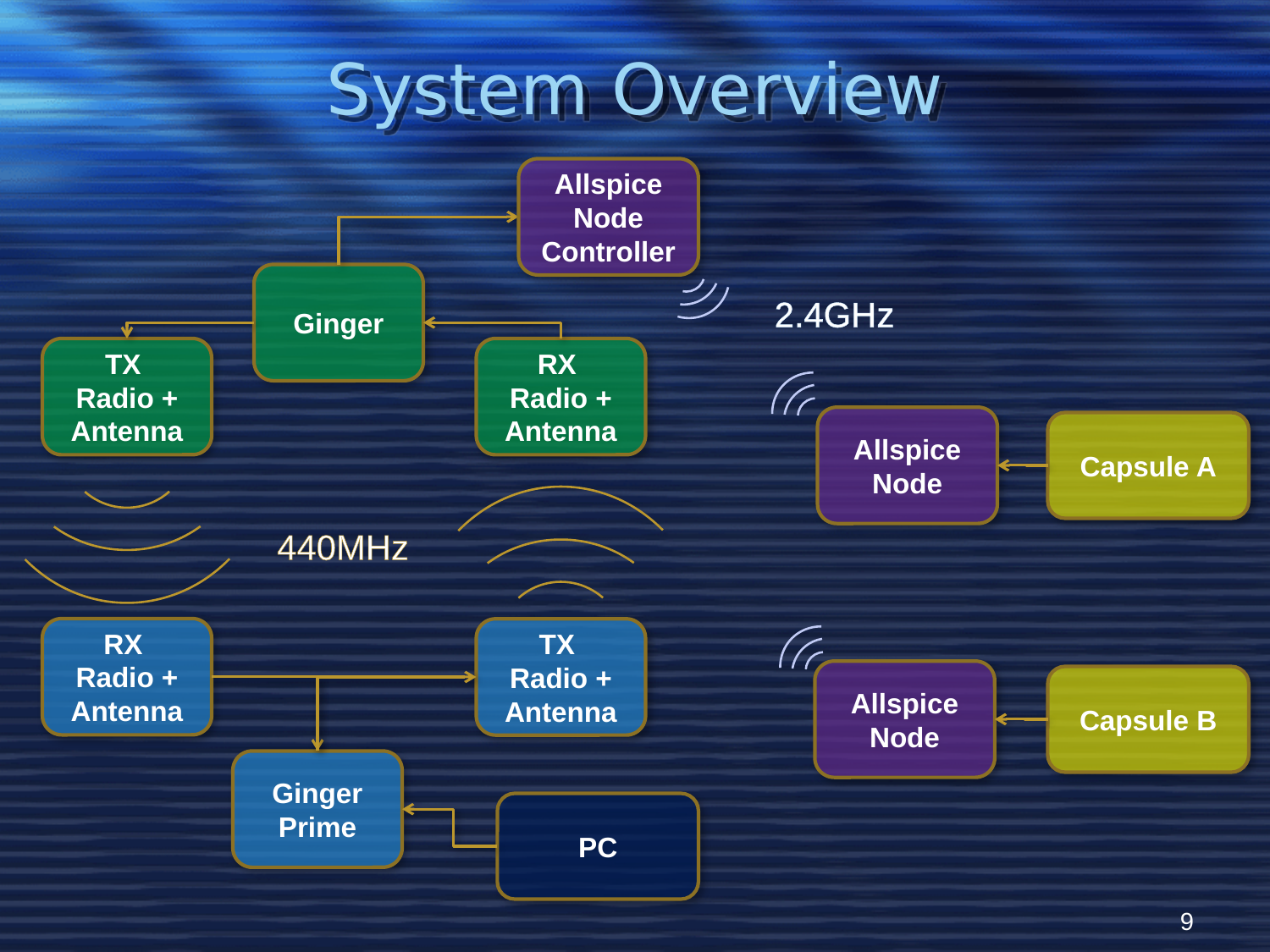

# System Overview
Allspice Node Controller

Ginger
2.4GHz

TX
Radio + Antenna
RX
Radio + Antenna

Allspice Node
Capsule A

440MHz
RX
Radio + Antenna
TX
Radio + Antenna

Allspice Node
Capsule B
Ginger Prime
PC
9